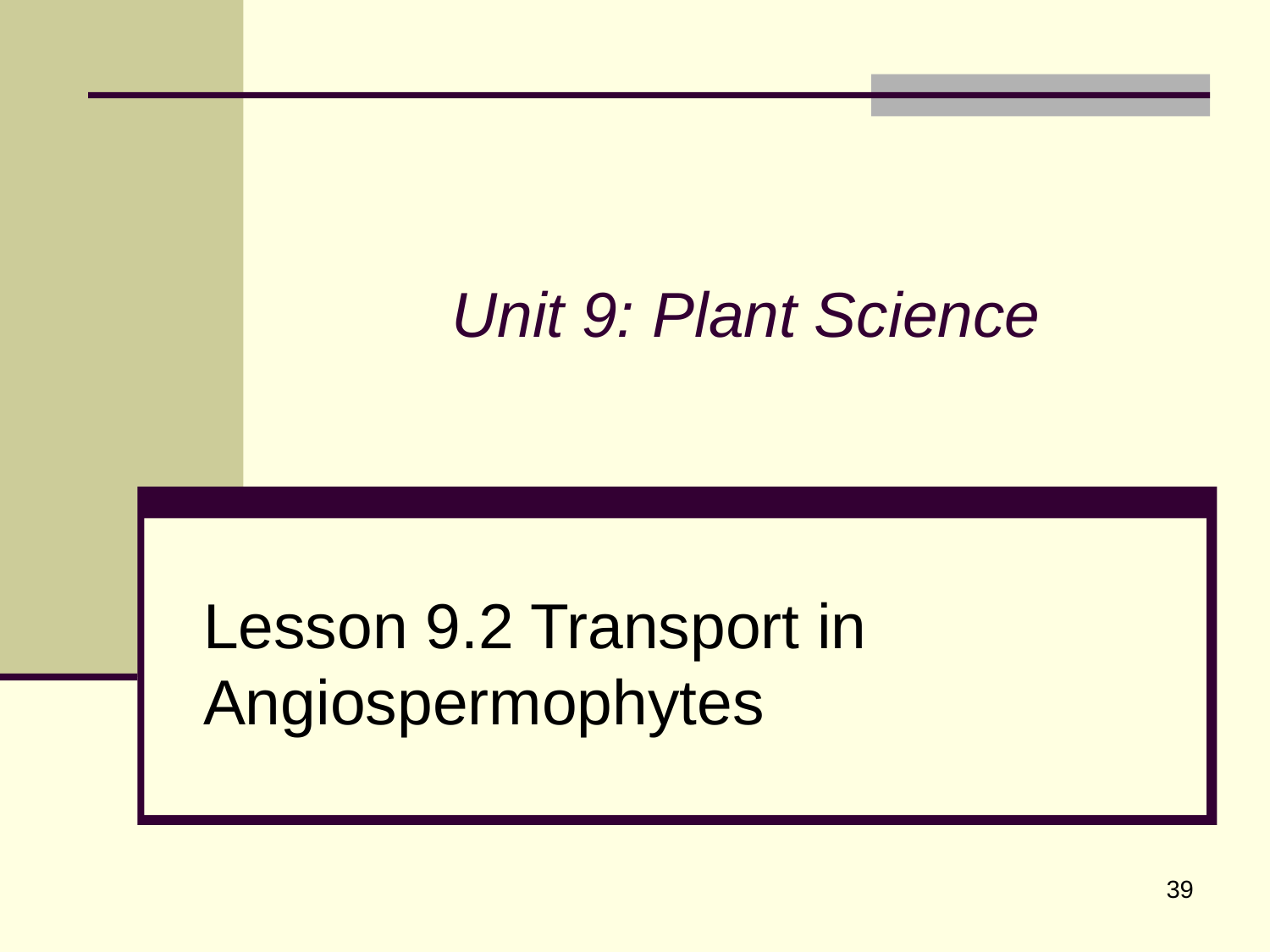

# Unit 9: Plant Science
Lesson 9.2 Transport in Angiospermophytes
39